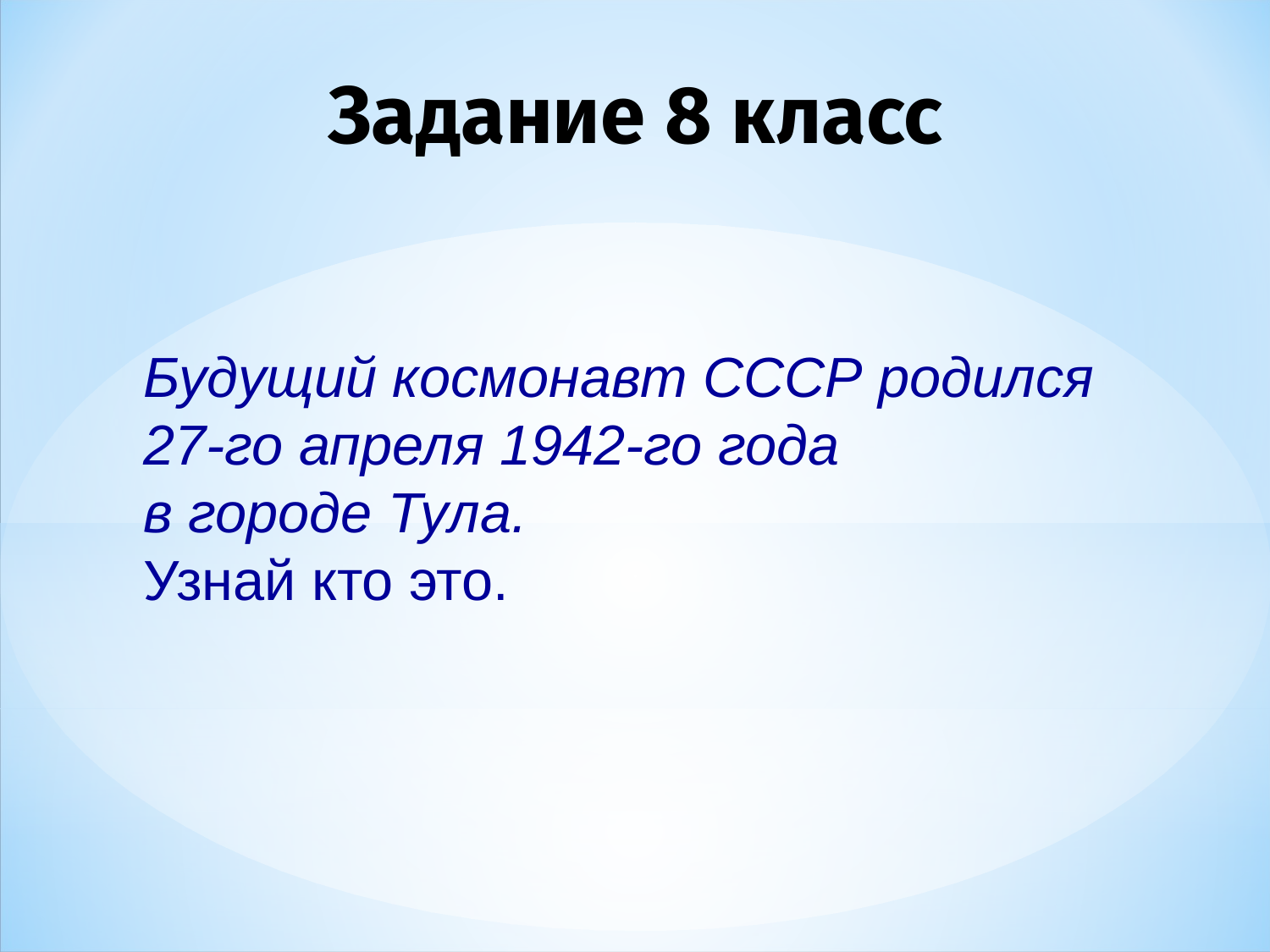

# Задание 8 класс
Будущий космонавт СССР родился
27-го апреля 1942-го года
в городе Тула.
Узнай кто это.